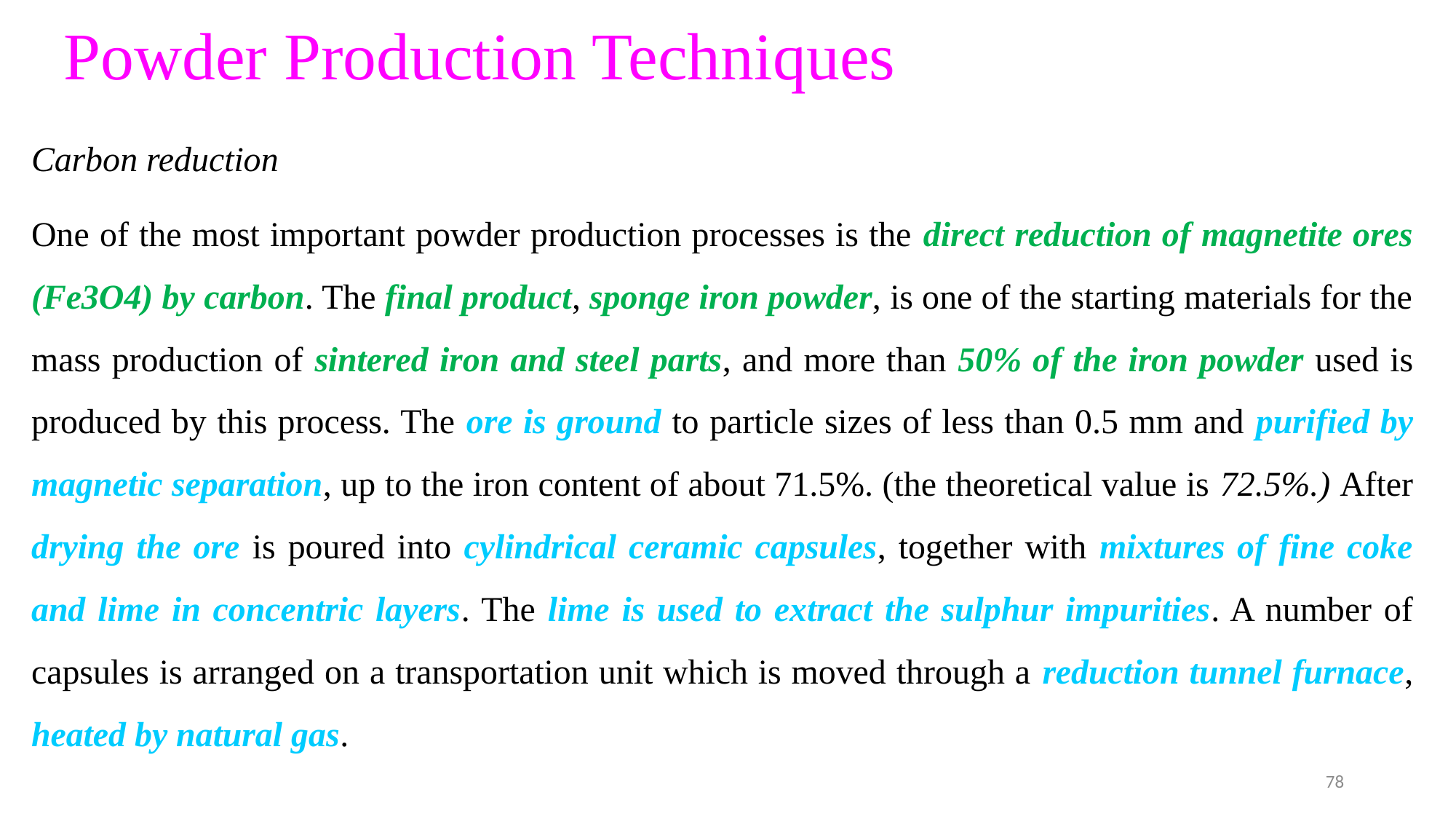

# Powder Production Techniques
Carbon reduction
One of the most important powder production processes is the direct reduction of magnetite ores (Fe3O4) by carbon. The final product, sponge iron powder, is one of the starting materials for the mass production of sintered iron and steel parts, and more than 50% of the iron powder used is produced by this process. The ore is ground to particle sizes of less than 0.5 mm and purified by magnetic separation, up to the iron content of about 71.5%. (the theoretical value is 72.5%.) After drying the ore is poured into cylindrical ceramic capsules, together with mixtures of fine coke and lime in concentric layers. The lime is used to extract the sulphur impurities. A number of capsules is arranged on a transportation unit which is moved through a reduction tunnel furnace, heated by natural gas.
78